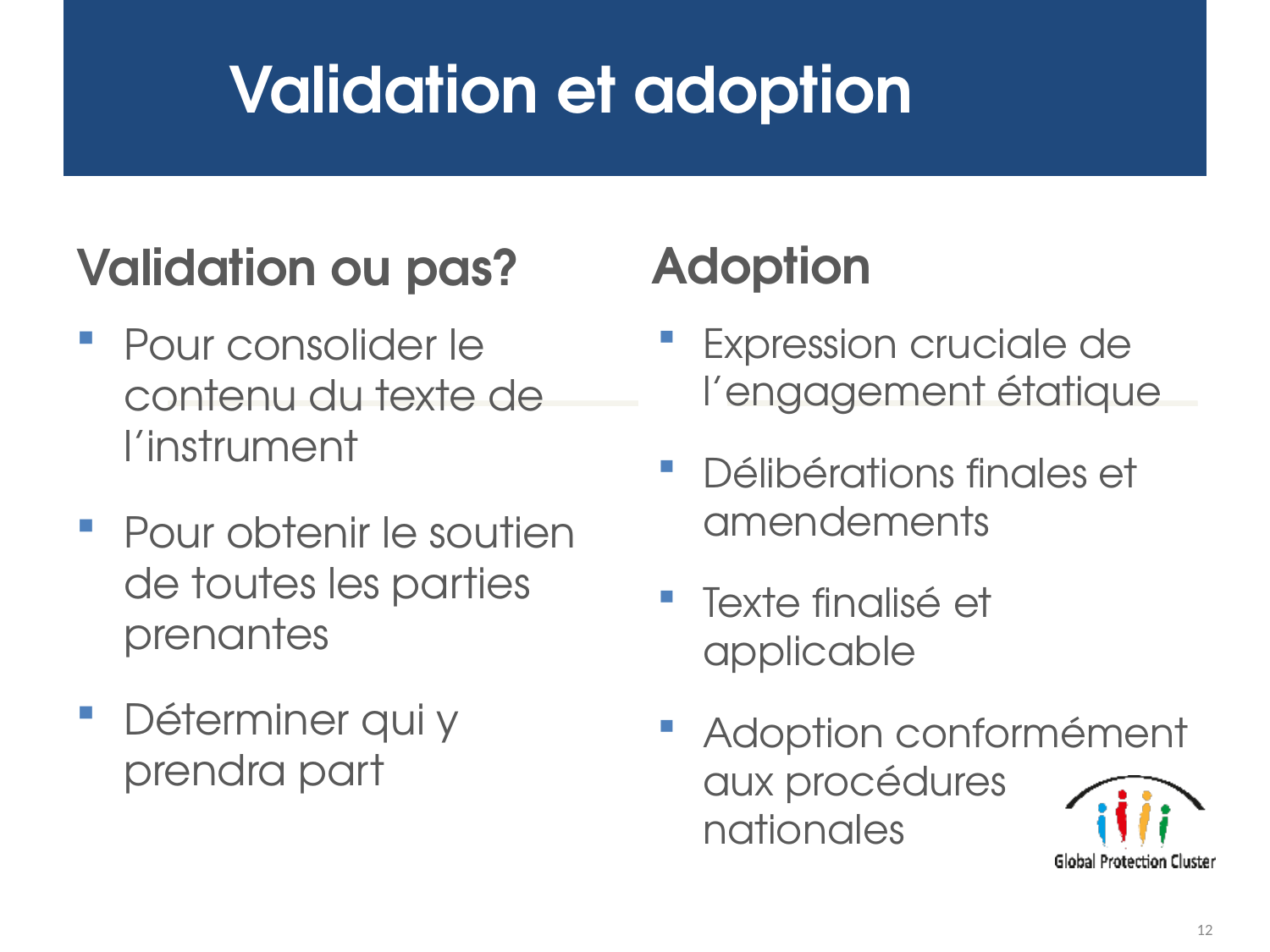

# Validation et adoption
Validation ou pas?
 Adoption
Pour consolider le contenu du texte de l’instrument
Pour obtenir le soutien de toutes les parties prenantes
Déterminer qui y prendra part

Expression cruciale de l’engagement étatique
Délibérations finales et amendements
Texte finalisé et applicable
Adoption conformément aux procédures nationales